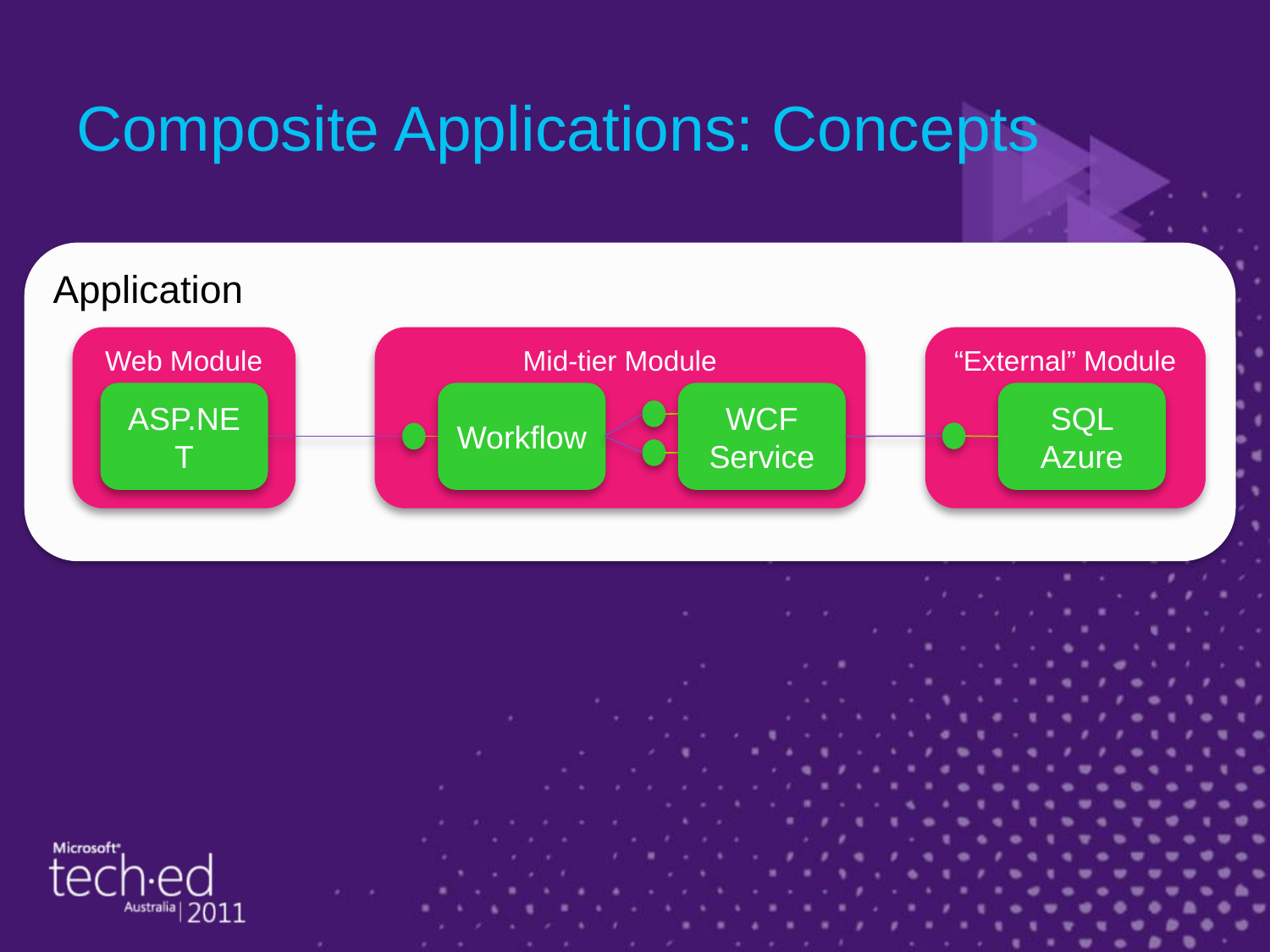

# Composite Applications: Concepts
Application
Web Module
Mid-tier Module
“External” Module
ASP.NET
Workflow
WCF Service
SQL Azure